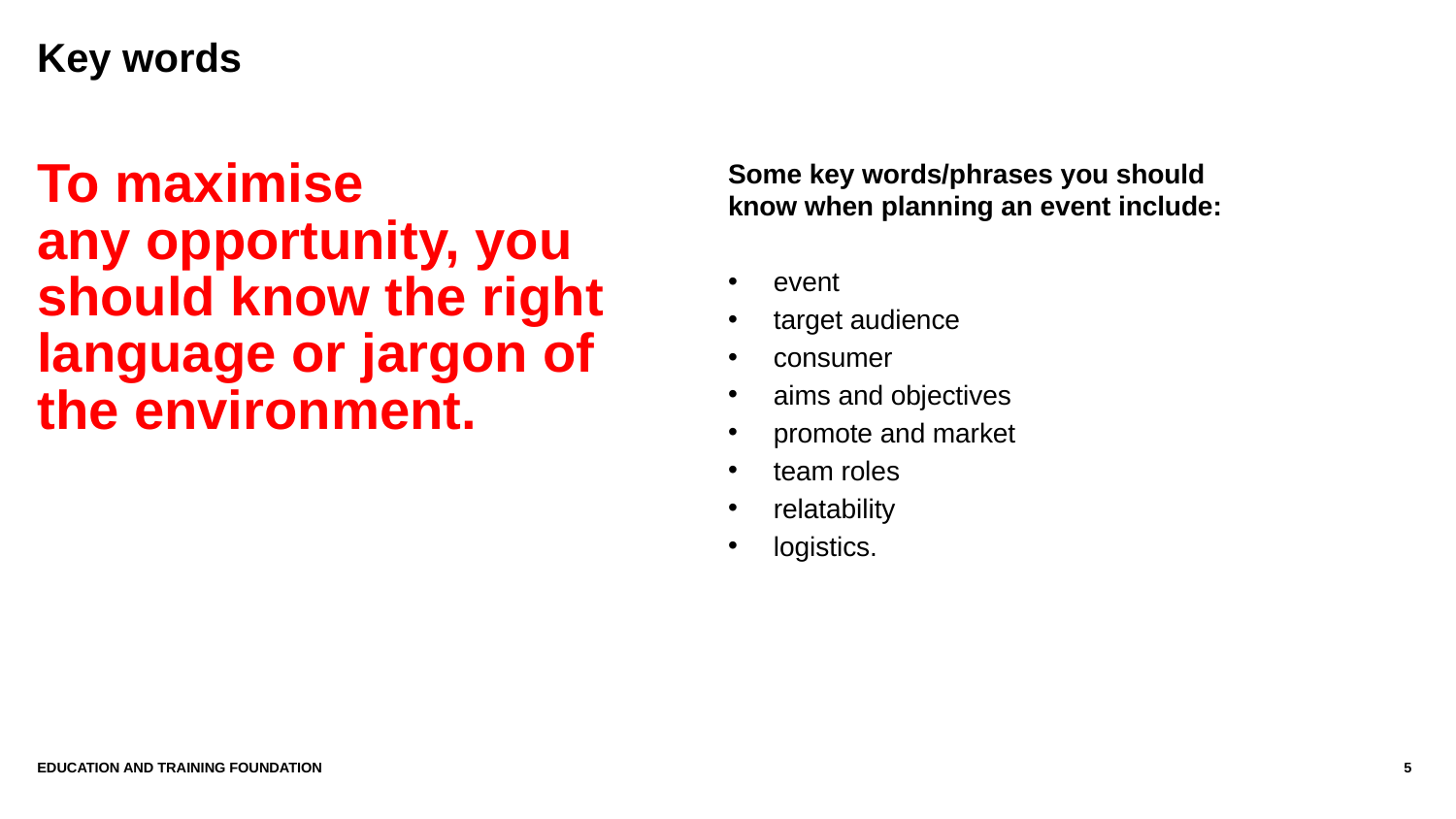

# Key words
To maximise any opportunity, you should know the right language or jargon of the environment.
Some key words/phrases you should know when planning an event include:

event
target audience
consumer
aims and objectives
promote and market
team roles
relatability
logistics.

Education and Training Foundation
5